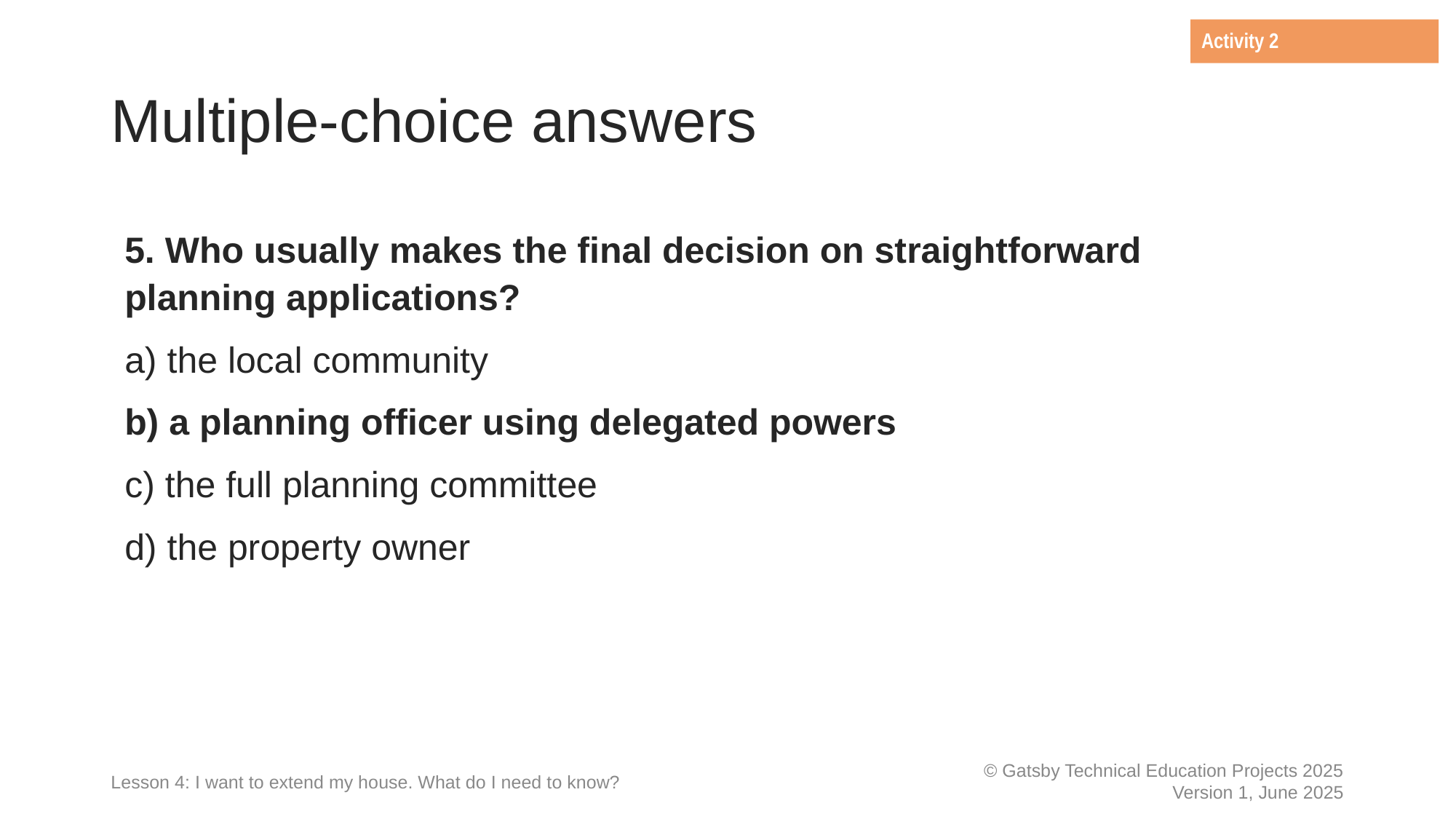

Activity 2
# Multiple-choice answers
5. Who usually makes the final decision on straightforward planning applications?
a) the local community
b) a planning officer using delegated powers
c) the full planning committee
d) the property owner

Lesson 4: I want to extend my house. What do I need to know?